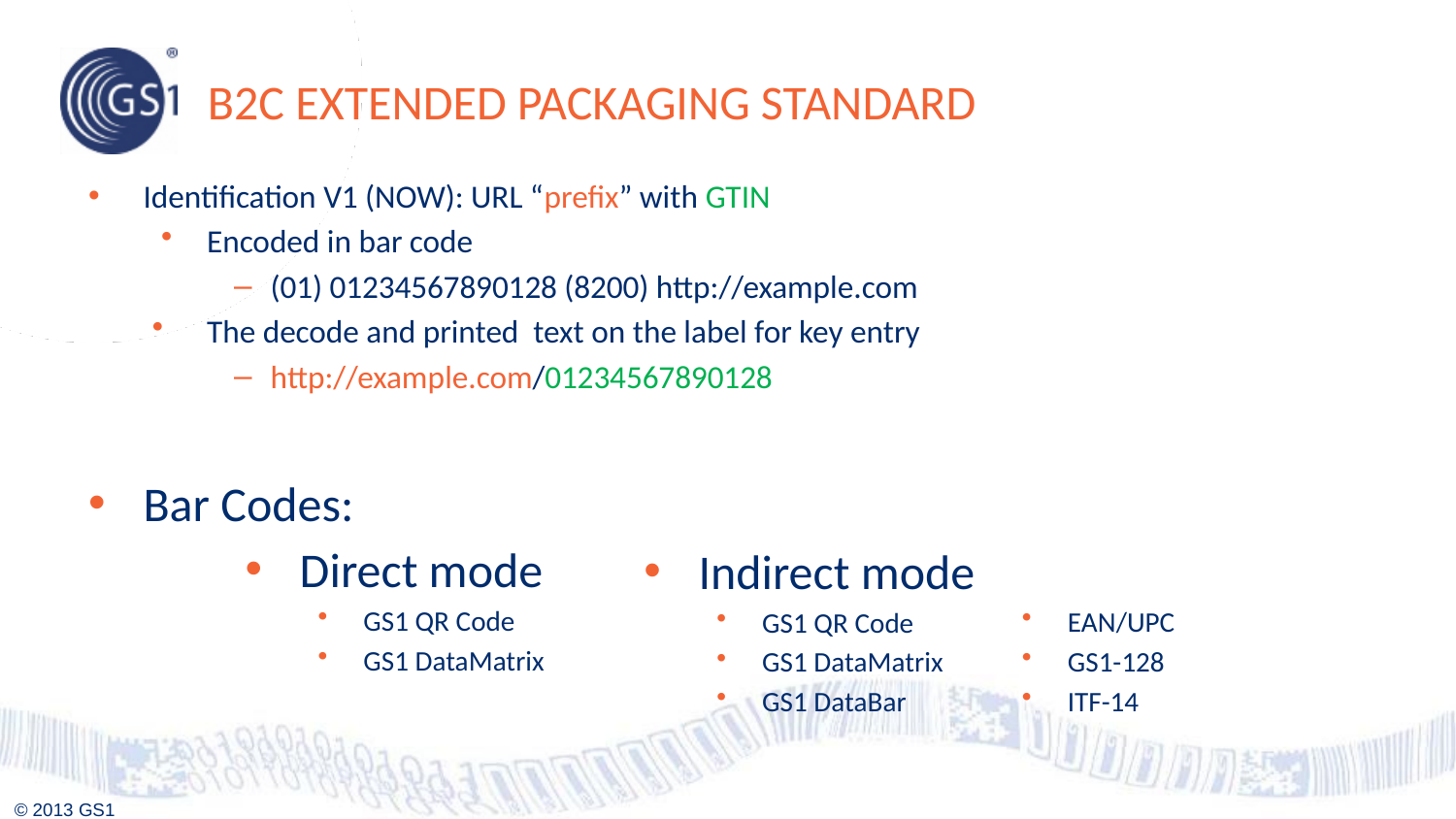

# B2C Extended Packaging Standard
Identification V1 (NOW): URL “prefix” with GTIN
Encoded in bar code
(01) 01234567890128 (8200) http://example.com
The decode and printed  text on the label for key entry
http://example.com/01234567890128

Bar Codes:
Direct mode
GS1 QR Code
GS1 DataMatrix
Indirect mode
GS1 QR Code
GS1 DataMatrix
GS1 DataBar
EAN/UPC
GS1-128
ITF-14